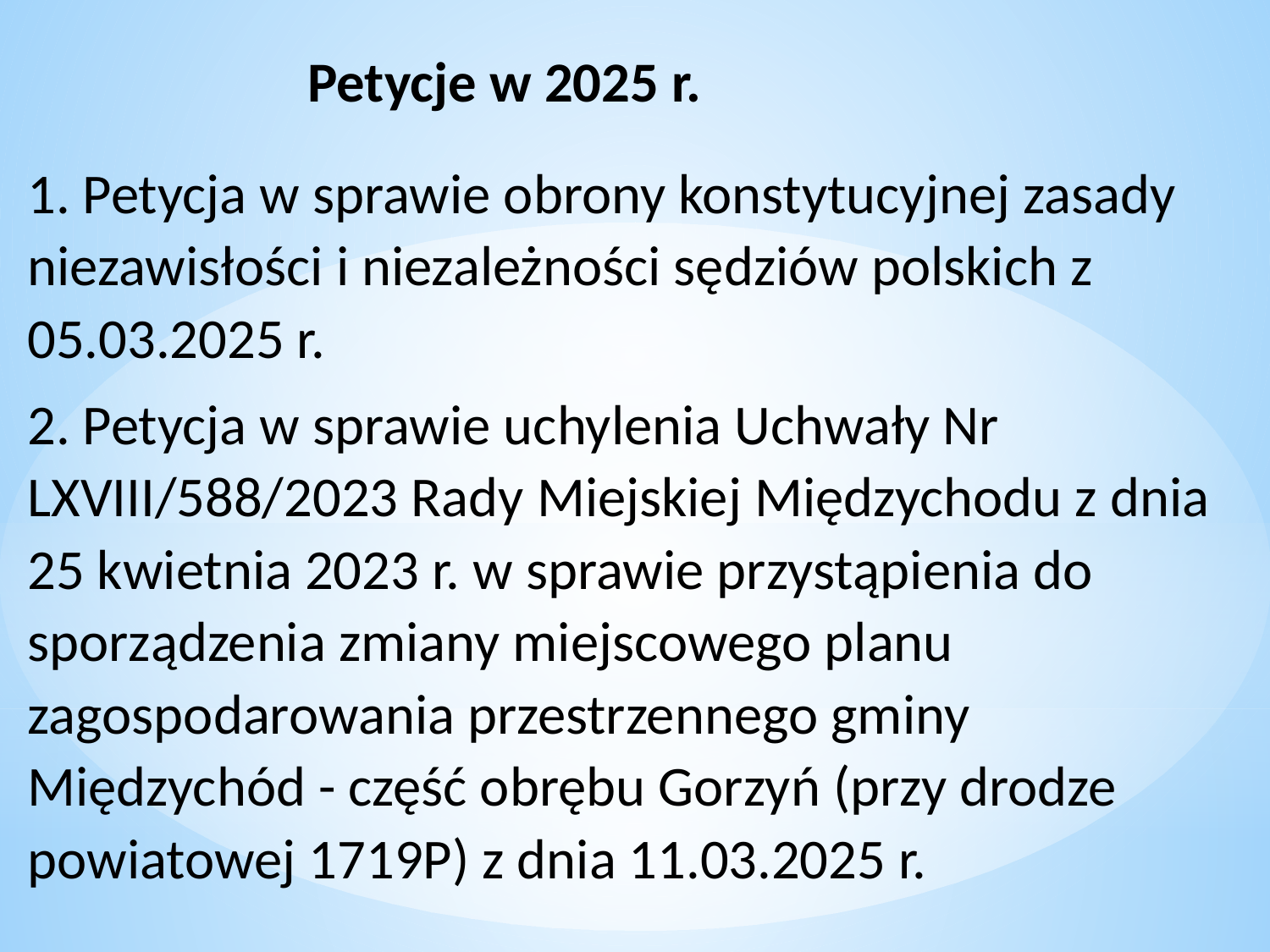

#
Petycje w 2025 r.
1. Petycja w sprawie obrony konstytucyjnej zasady niezawisłości i niezależności sędziów polskich z 05.03.2025 r.
2. Petycja w sprawie uchylenia Uchwały Nr LXVIII/588/2023 Rady Miejskiej Międzychodu z dnia 25 kwietnia 2023 r. w sprawie przystąpienia do sporządzenia zmiany miejscowego planu zagospodarowania przestrzennego gminy Międzychód - część obrębu Gorzyń (przy drodze powiatowej 1719P) z dnia 11.03.2025 r.